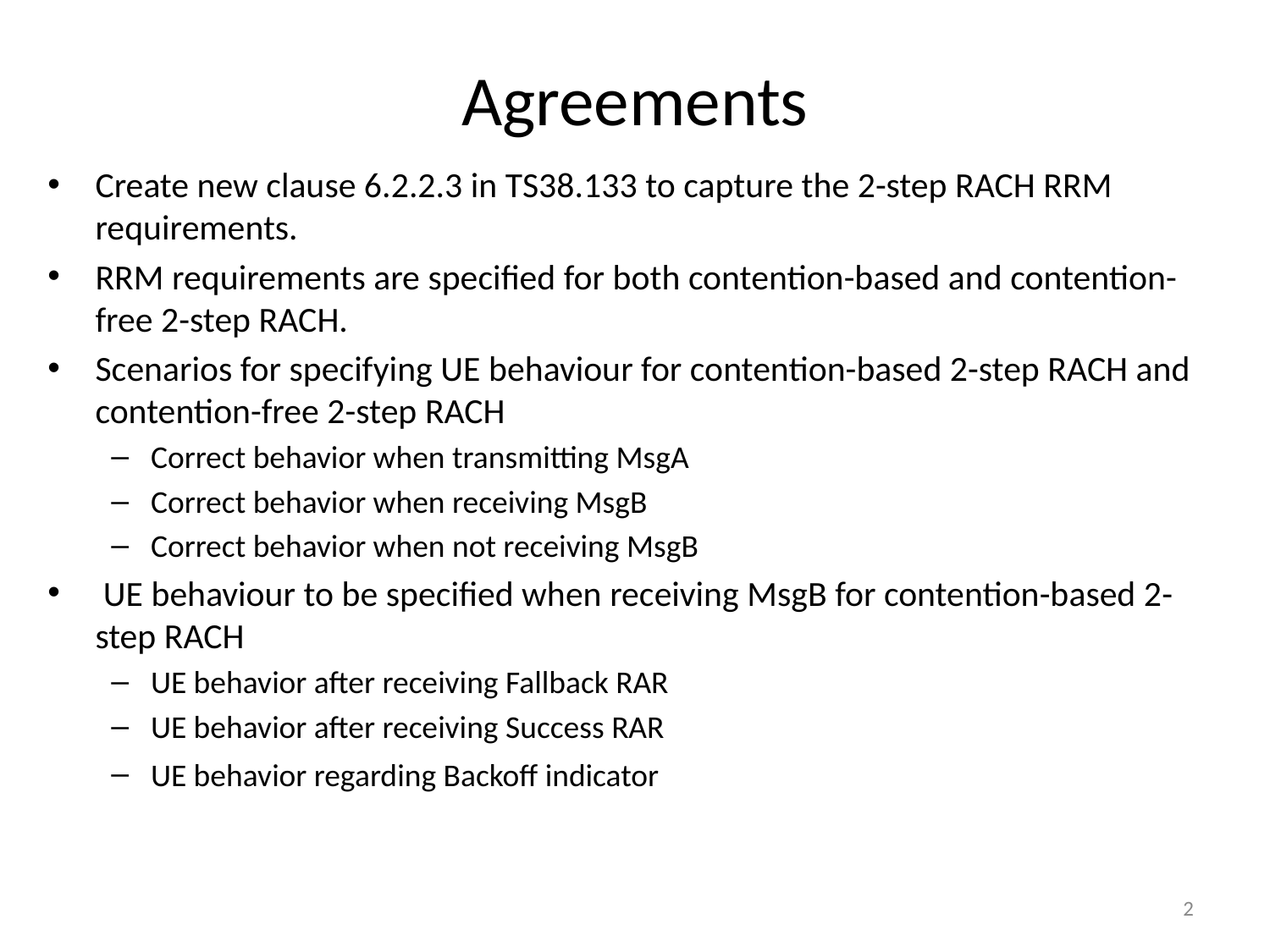

# Agreements
Create new clause 6.2.2.3 in TS38.133 to capture the 2-step RACH RRM requirements.
RRM requirements are specified for both contention-based and contention-free 2-step RACH.
Scenarios for specifying UE behaviour for contention-based 2-step RACH and contention-free 2-step RACH
Correct behavior when transmitting MsgA
Correct behavior when receiving MsgB
Correct behavior when not receiving MsgB
 UE behaviour to be specified when receiving MsgB for contention-based 2-step RACH
UE behavior after receiving Fallback RAR
UE behavior after receiving Success RAR
UE behavior regarding Backoff indicator

2